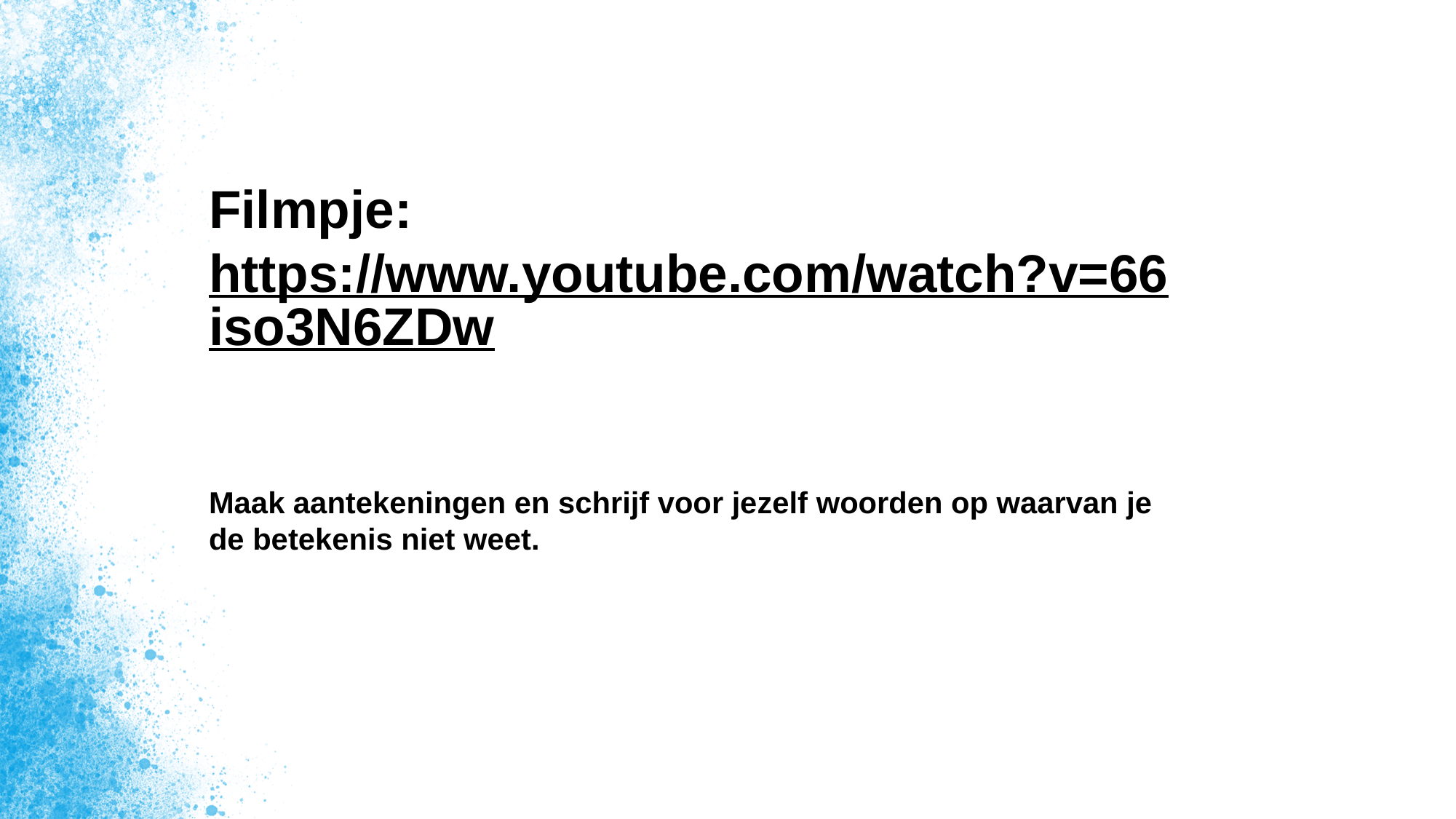

# Filmpje: https://www.youtube.com/watch?v=66iso3N6ZDw Maak aantekeningen en schrijf voor jezelf woorden op waarvan je de betekenis niet weet.